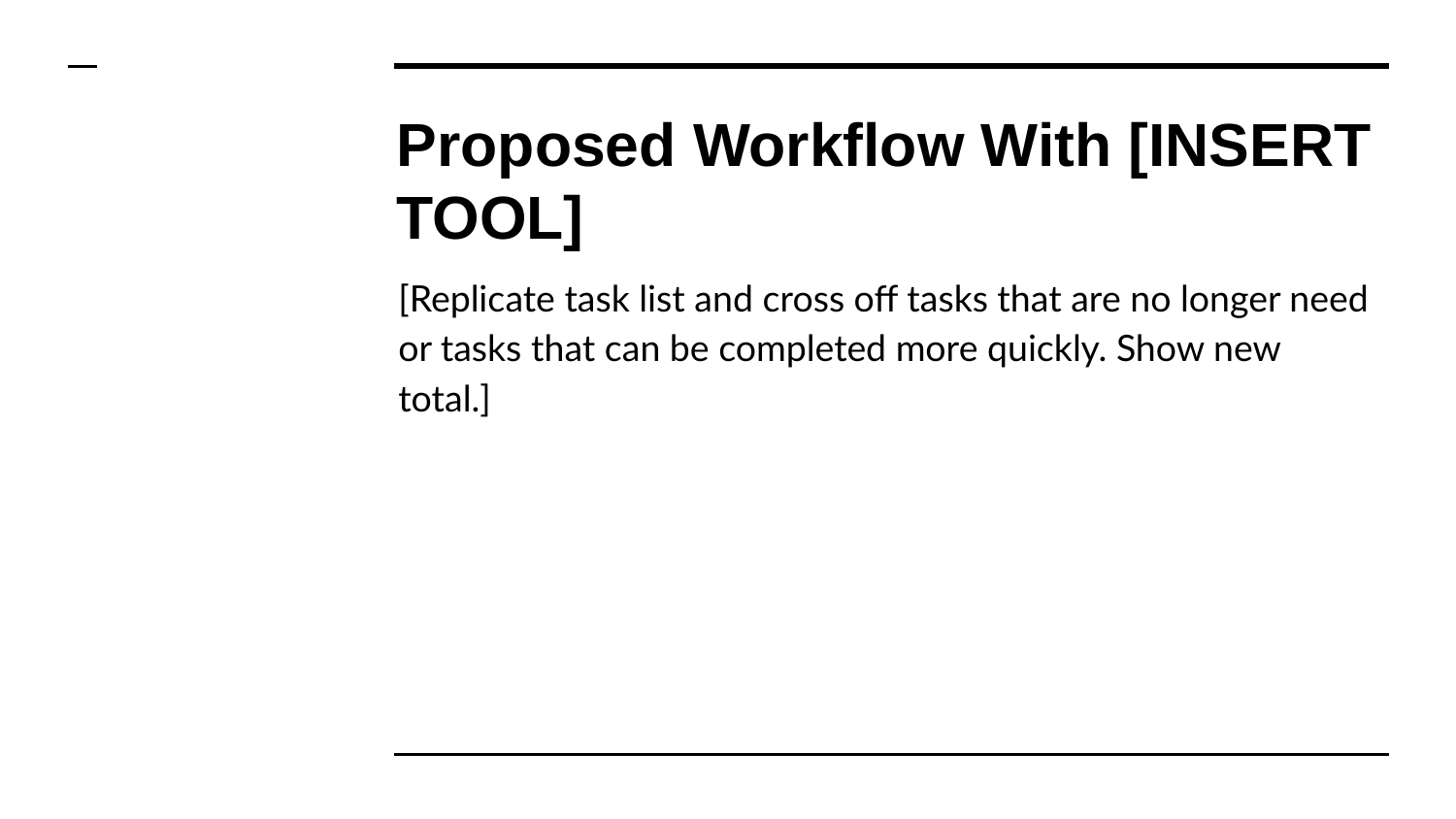

# Proposed Workflow With [INSERT TOOL]
[Replicate task list and cross off tasks that are no longer need or tasks that can be completed more quickly. Show new total.]